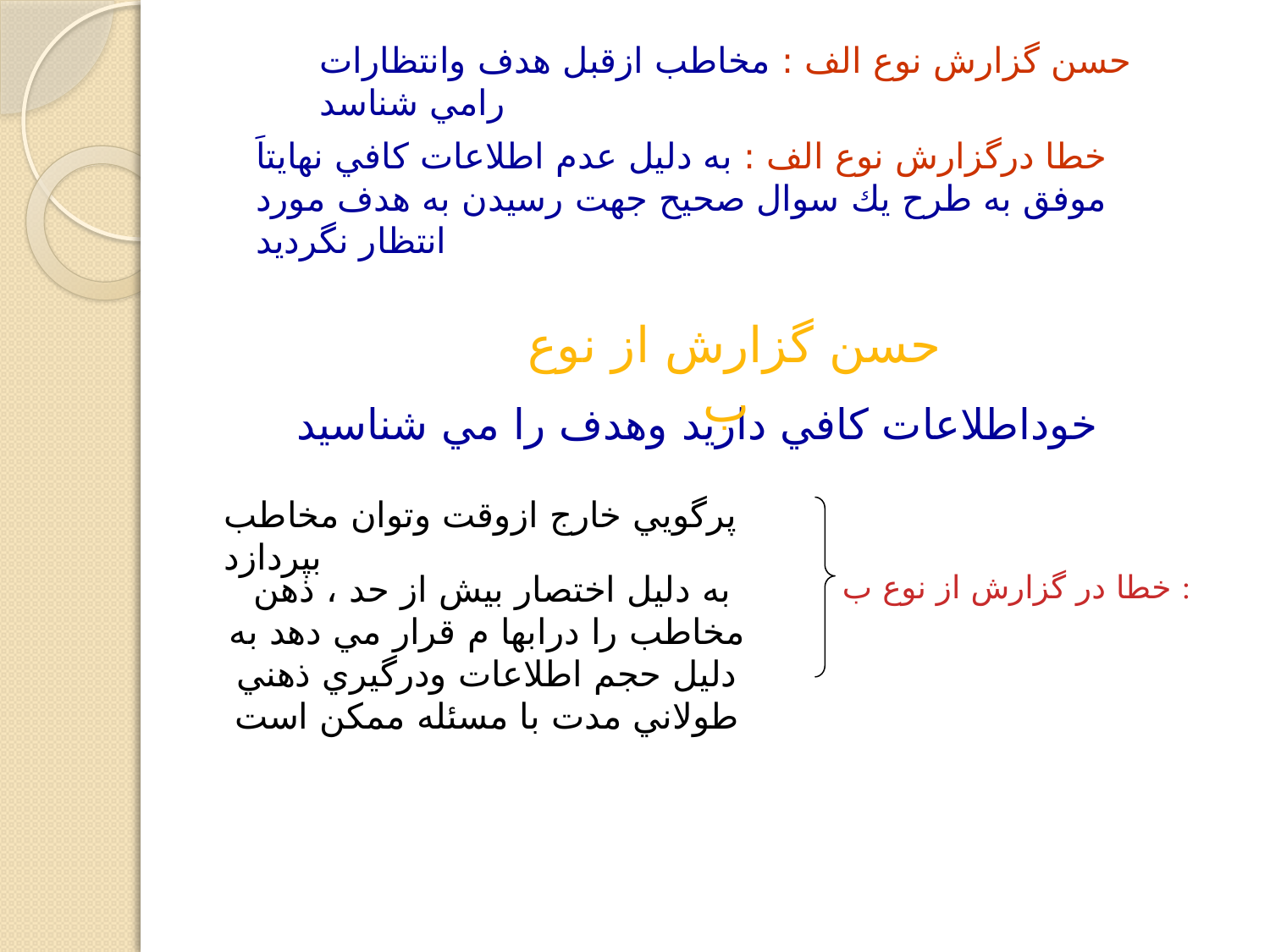

حسن گزارش نوع الف : مخاطب ازقبل هدف وانتظارات رامي شناسد
خطا درگزارش نوع الف : به دليل عدم اطلاعات كافي نهايتاَ موفق به طرح يك سوال صحيح جهت رسيدن به هدف مورد انتظار نگرديد
حسن گزارش از نوع  ب
  خوداطلاعات كافي داريد وهدف را مي شناسيد
پرگويي خارج ازوقت وتوان مخاطب بپردازد

به دليل اختصار بيش از حد ، ذهن  مخاطب را درابها م قرار مي دهد به دليل حجم اطلاعات ودرگيري ذهني طولاني مدت با مسئله ممكن است

خطا در گزارش از نوع ب :